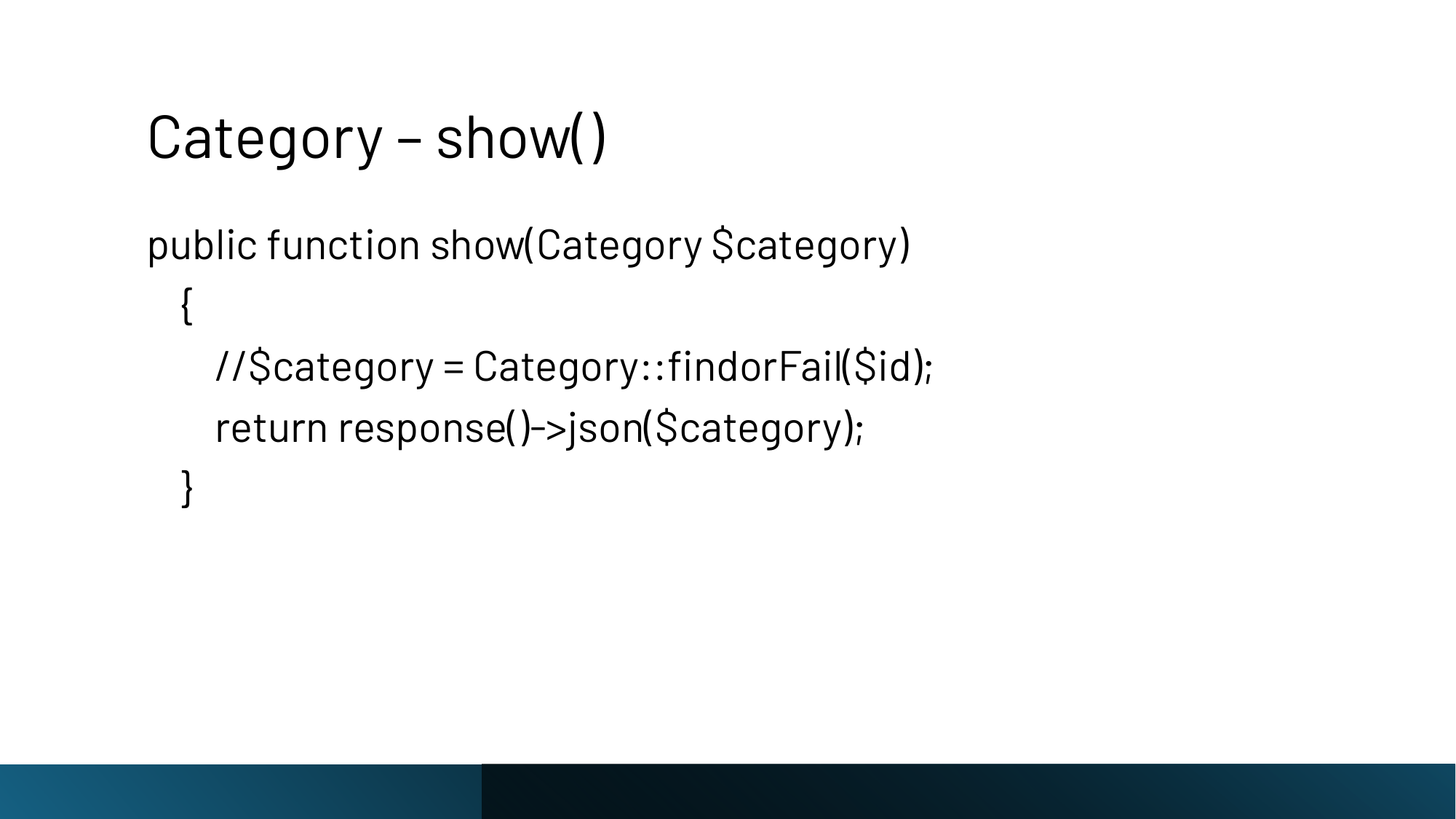

# Category – show()
public function show(Category $category)
    {
        //$category = Category::findorFail($id);
        return response()->json($category);
    }